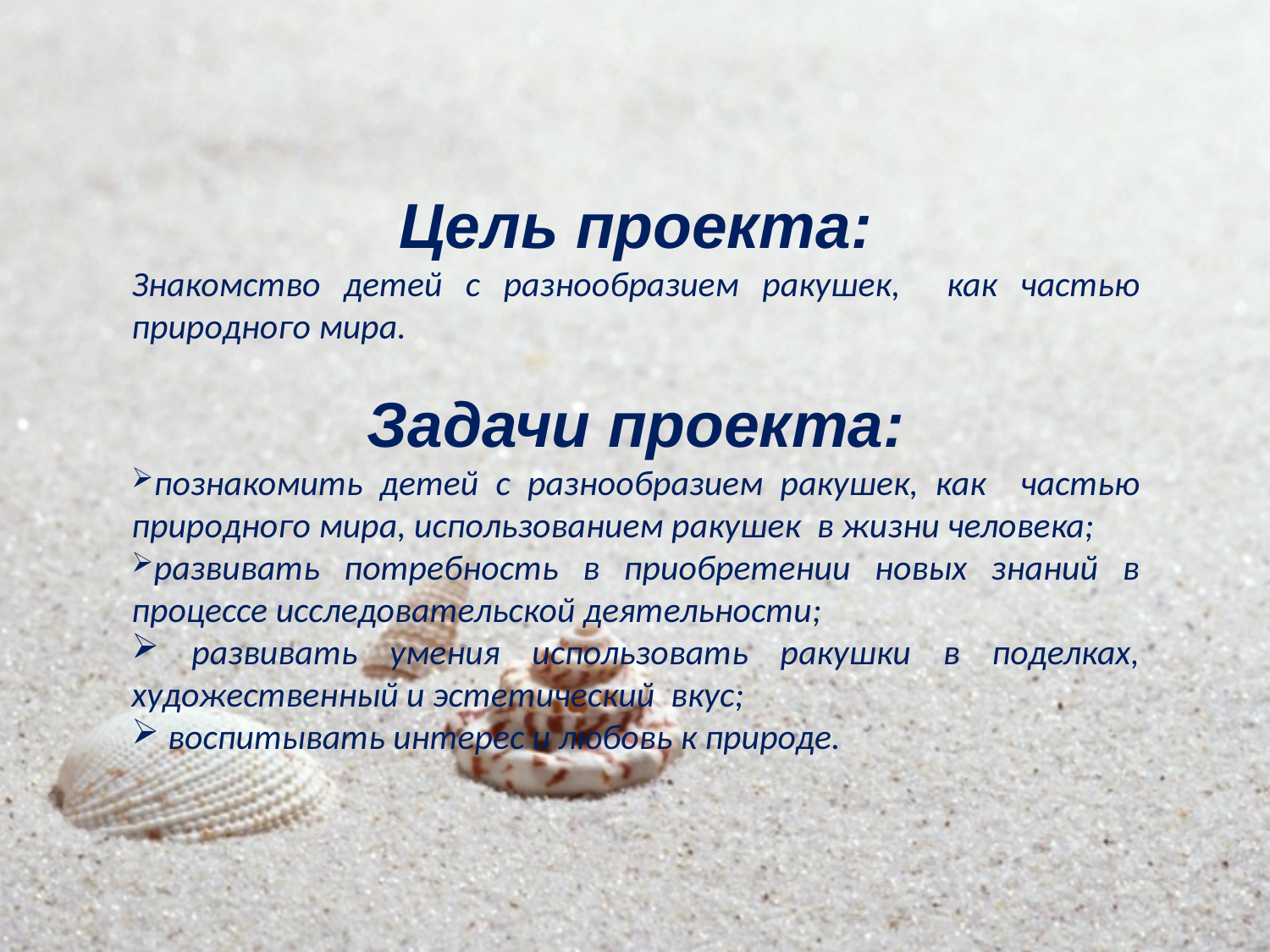

Цель проекта:
Знакомство детей с разнообразием ракушек,  как частью природного мира.

Задачи проекта:
познакомить детей с разнообразием ракушек, как  частью природного мира, использованием ракушек  в жизни человека;
развивать потребность в приобретении новых знаний в процессе исследовательской деятельности;
 развивать умения использовать ракушки в поделках, художественный и эстетический  вкус;
 воспитывать интерес и любовь к природе.